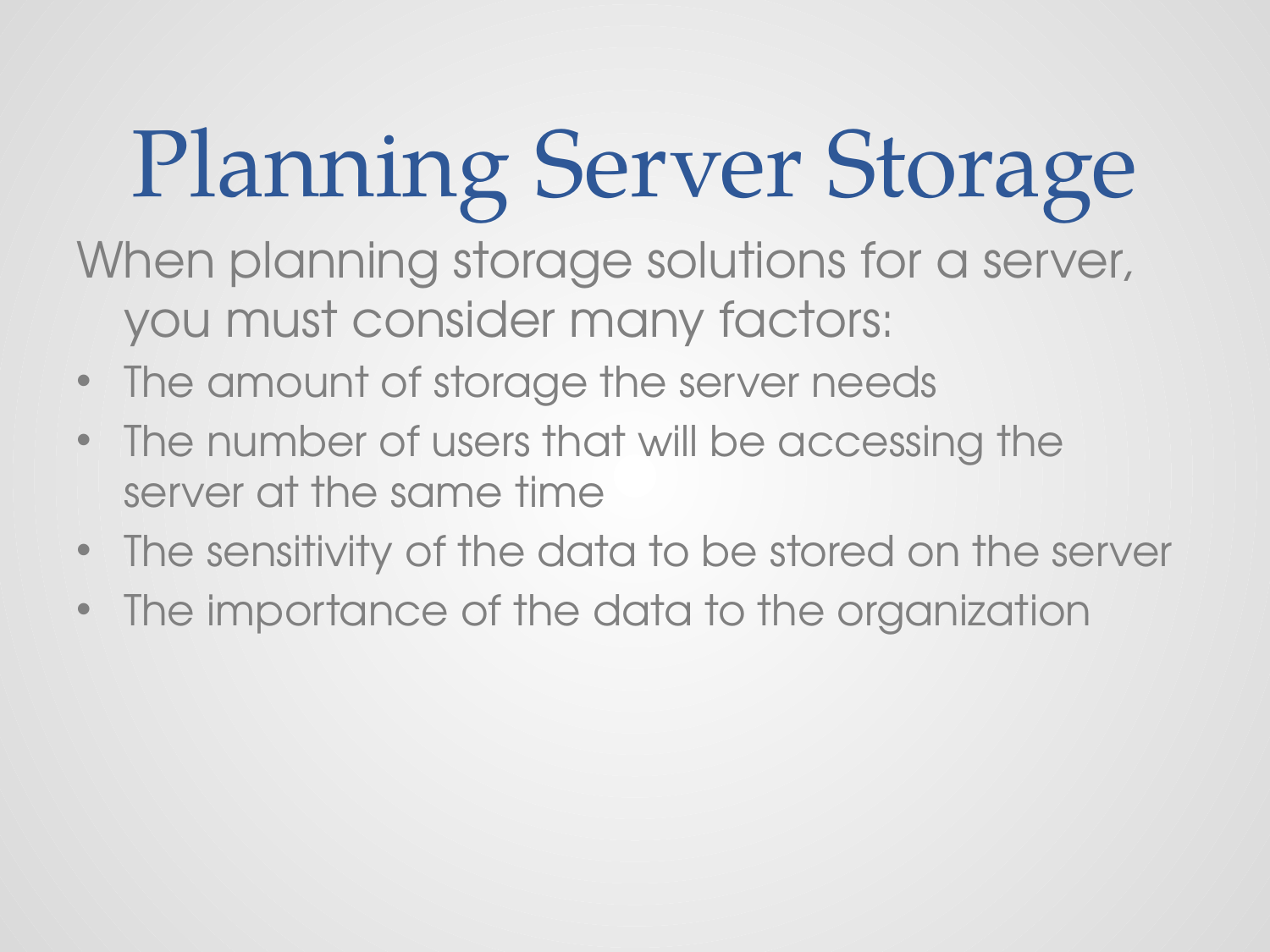

# Planning Server Storage
When planning storage solutions for a server, you must consider many factors:
The amount of storage the server needs
The number of users that will be accessing the server at the same time
The sensitivity of the data to be stored on the server
The importance of the data to the organization

© 2013 John Wiley & Sons, Inc.
4